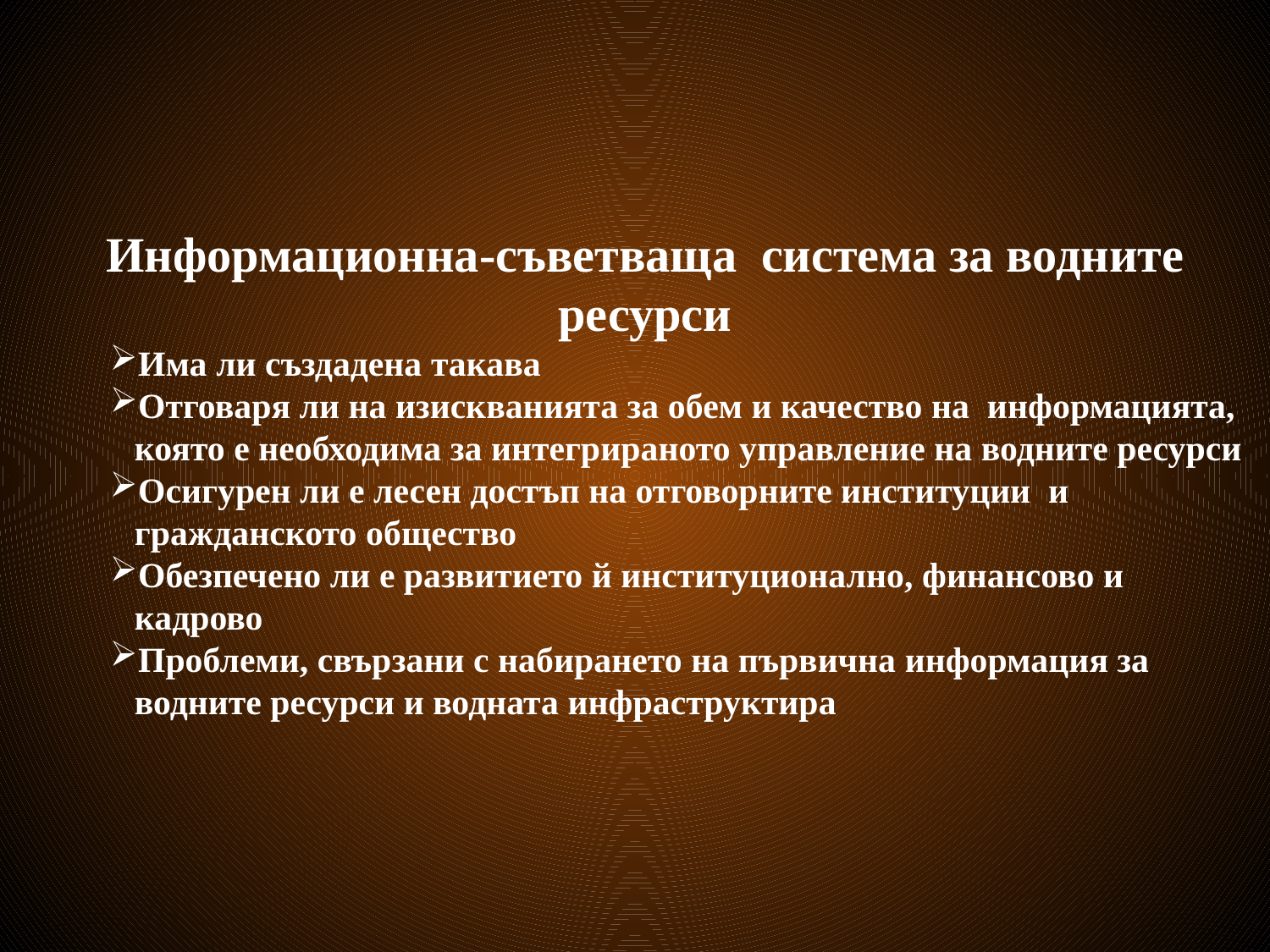

Информационна-съветваща  система за водните ресурси
Има ли създадена такава
Отговаря ли на изискванията за обем и качество на  информацията, която е необходима за интегрираното управление на водните ресурси
Осигурен ли е лесен достъп на отговорните институции  и гражданското общество
Обезпечено ли е развитието й институционално, финансово и кадрово
Проблеми, свързани с набирането на първична информация за водните ресурси и водната инфраструктира